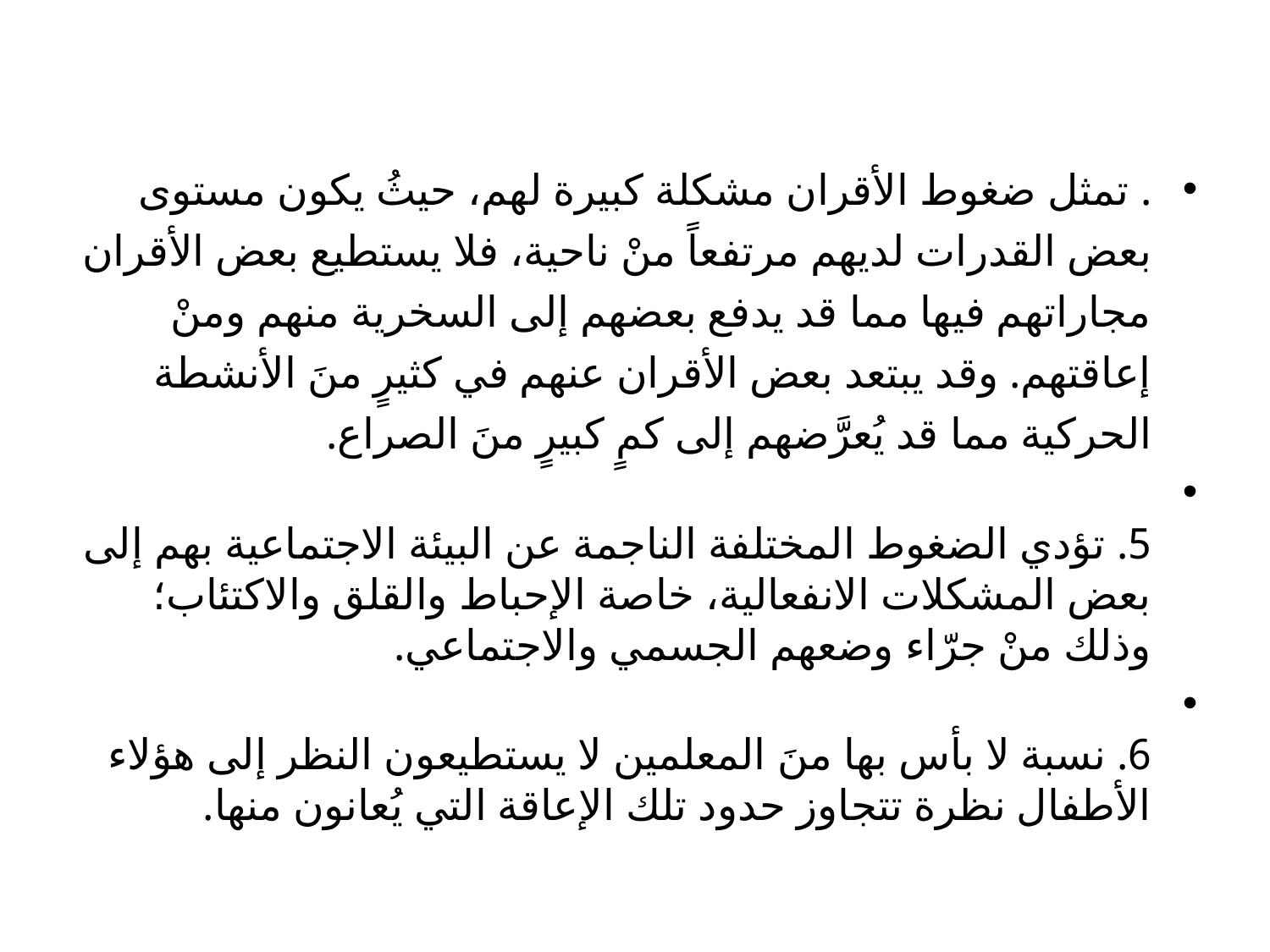

. تمثل ضغوط الأقران مشكلة كبيرة لهم، حيثُ يكون مستوى بعض القدرات لديهم مرتفعاً منْ ناحية، فلا يستطيع بعض الأقران مجاراتهم فيها مما قد يدفع بعضهم إلى السخرية منهم ومنْ إعاقتهم. وقد يبتعد بعض الأقران عنهم في كثيرٍ منَ الأنشطة الحركية مما قد يُعرَّضهم إلى كمٍ كبيرٍ منَ الصراع.
5. تؤدي الضغوط المختلفة الناجمة عن البيئة الاجتماعية بهم إلى بعض المشكلات الانفعالية، خاصة الإحباط والقلق والاكتئاب؛ وذلك منْ جرّاء وضعهم الجسمي والاجتماعي.
6. نسبة لا بأس بها منَ المعلمين لا يستطيعون النظر إلى هؤلاء الأطفال نظرة تتجاوز حدود تلك الإعاقة التي يُعانون منها.